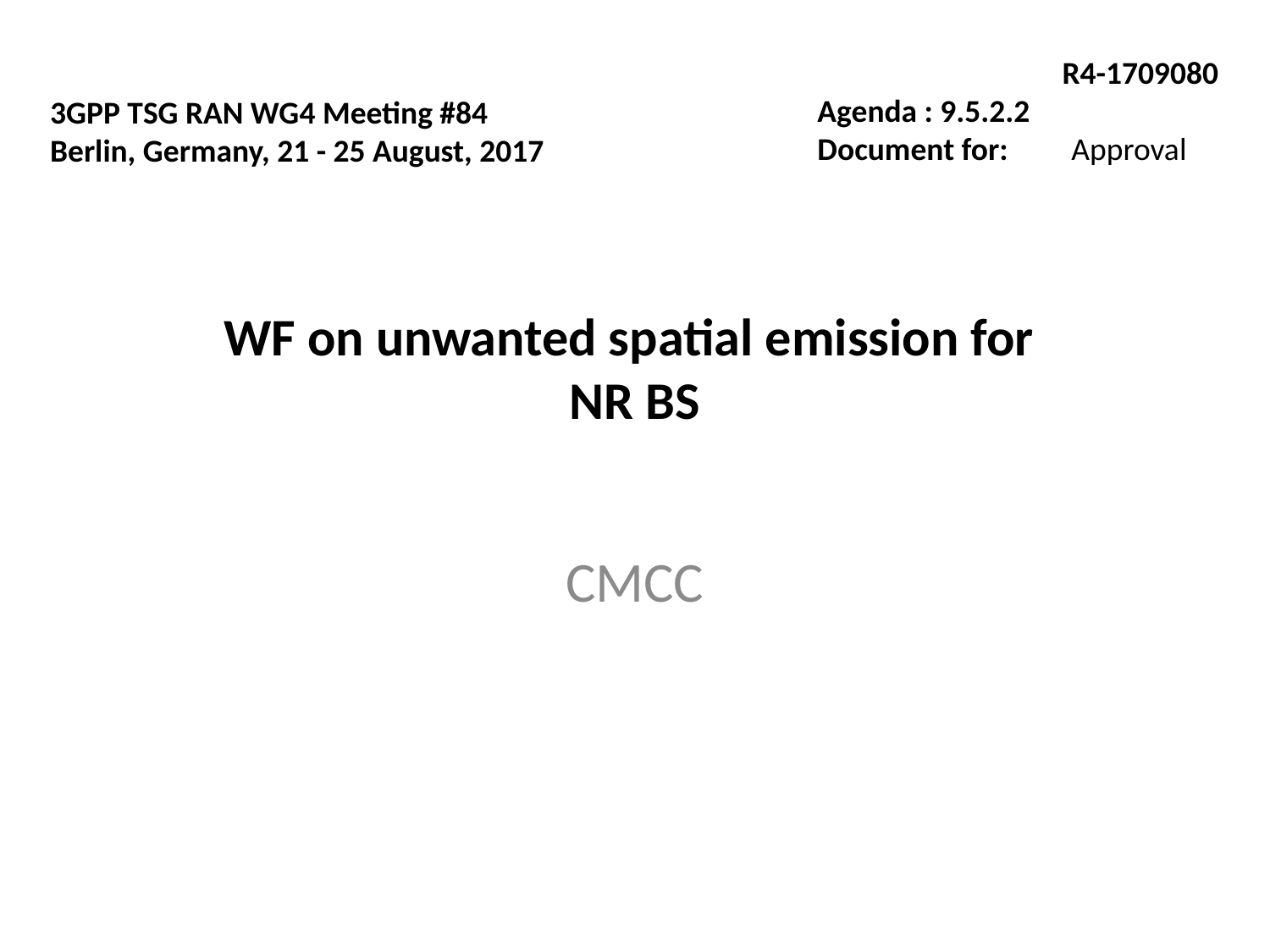

R4-1709080
Agenda : 9.5.2.2
Document for:	Approval
3GPP TSG RAN WG4 Meeting #84
Berlin, Germany, 21 - 25 August, 2017

# WF on unwanted spatial emission for NR BS
CMCC